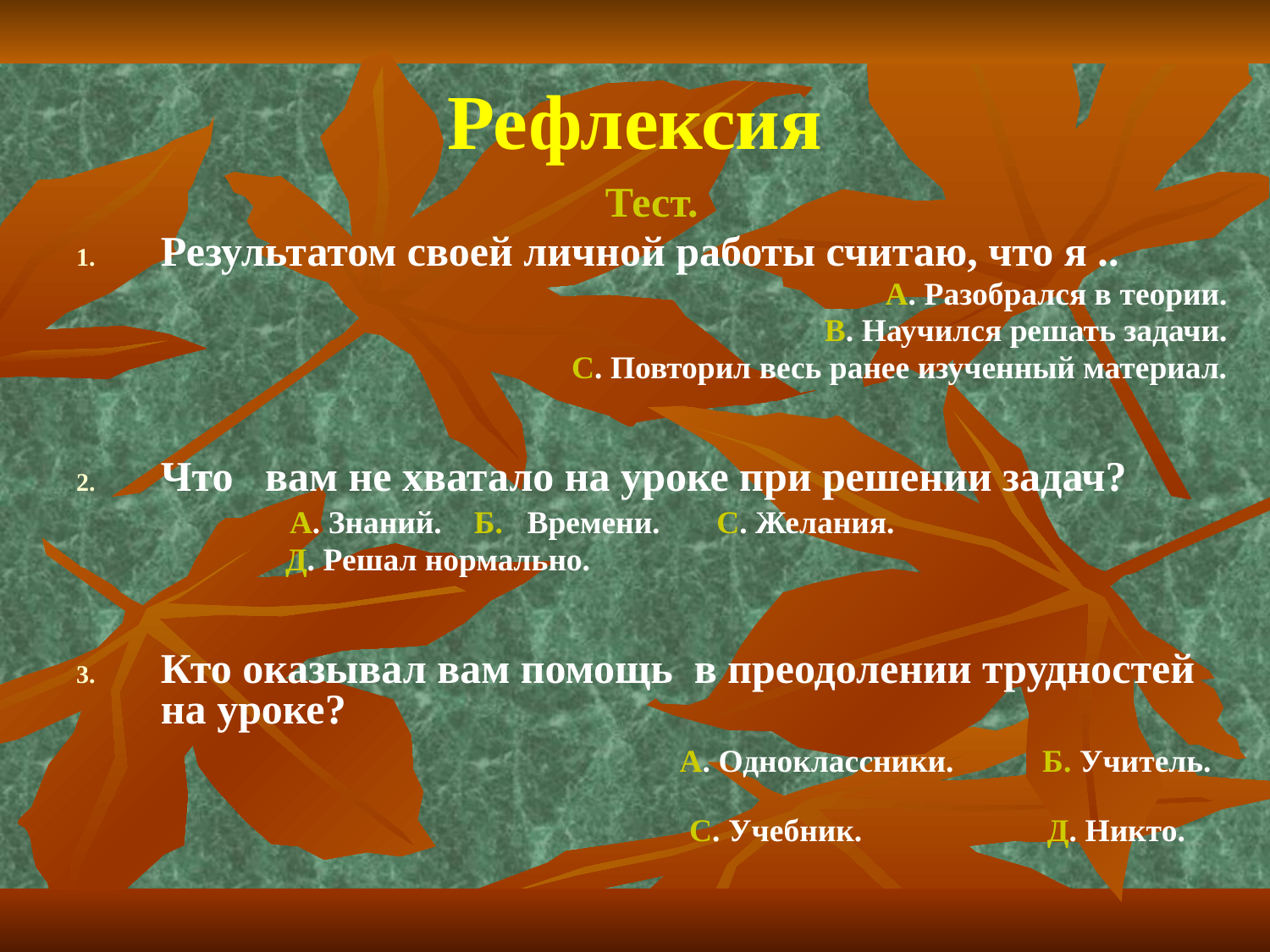

# Рефлексия
Тест.
Результатом своей личной работы считаю, что я ..
А. Разобрался в теории.
В. Научился решать задачи.
С. Повторил весь ранее изученный материал.

Что   вам не хватало на уроке при решении задач?
                        А. Знаний.    Б.   Времени.       С. Желания.
                          Д. Решал нормально.

Кто оказывал вам помощь  в преодолении трудностей на уроке?
                                                         А. Одноклассники.           Б. Учитель.
                                                                        С. Учебник.                       Д. Никто.